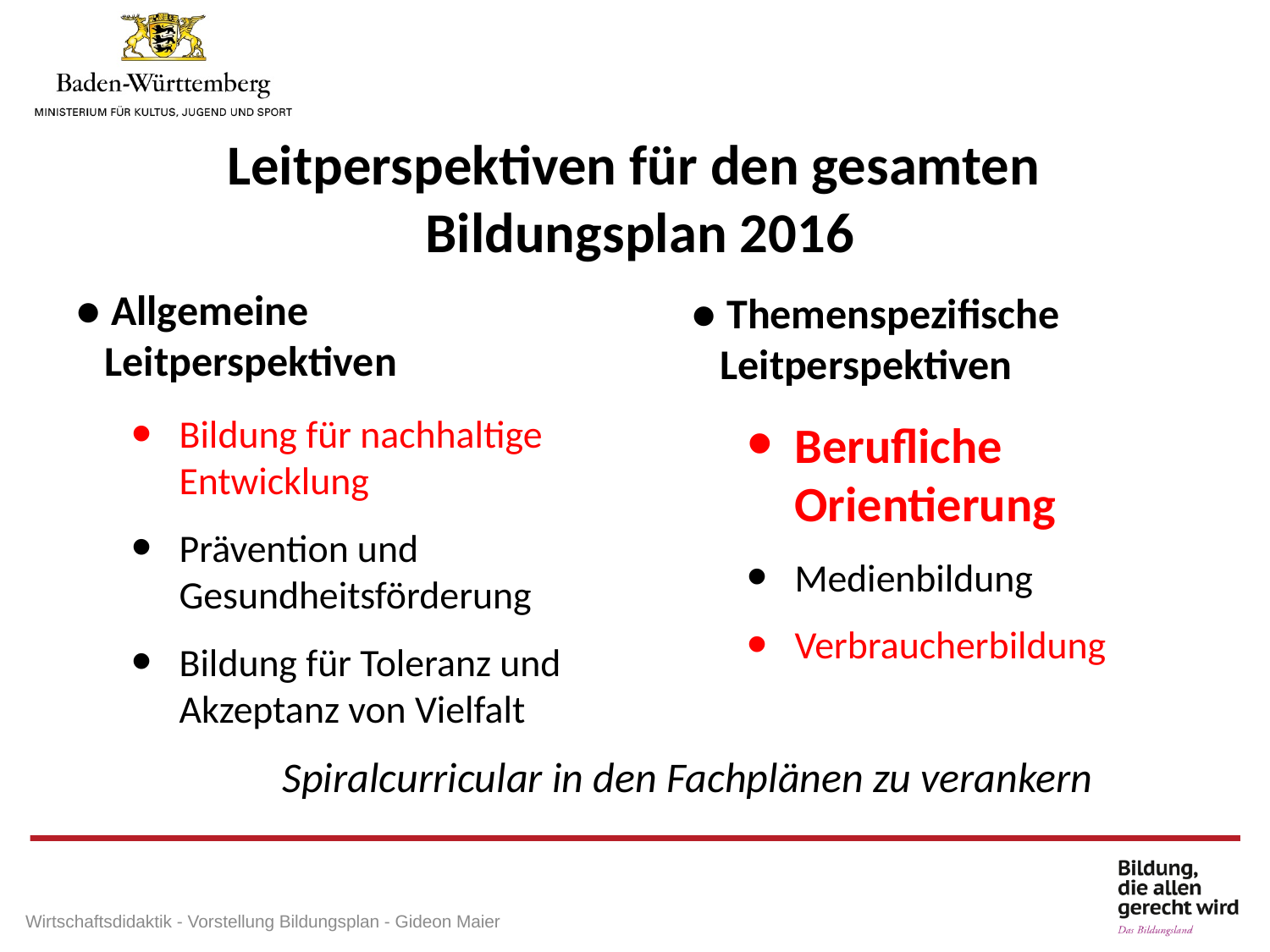

Leitperspektiven für den gesamten
Bildungsplan 2016
● Allgemeine
   Leitperspektiven

Bildung für nachhaltige Entwicklung

Prävention und Gesundheitsförderung

Bildung für Toleranz und Akzeptanz von Vielfalt

● Themenspezifische
   Leitperspektiven

Berufliche Orientierung

Medienbildung

Verbraucherbildung
	Spiralcurricular in den Fachplänen zu verankern
Wirtschaftsdidaktik - Vorstellung Bildungsplan - Gideon Maier